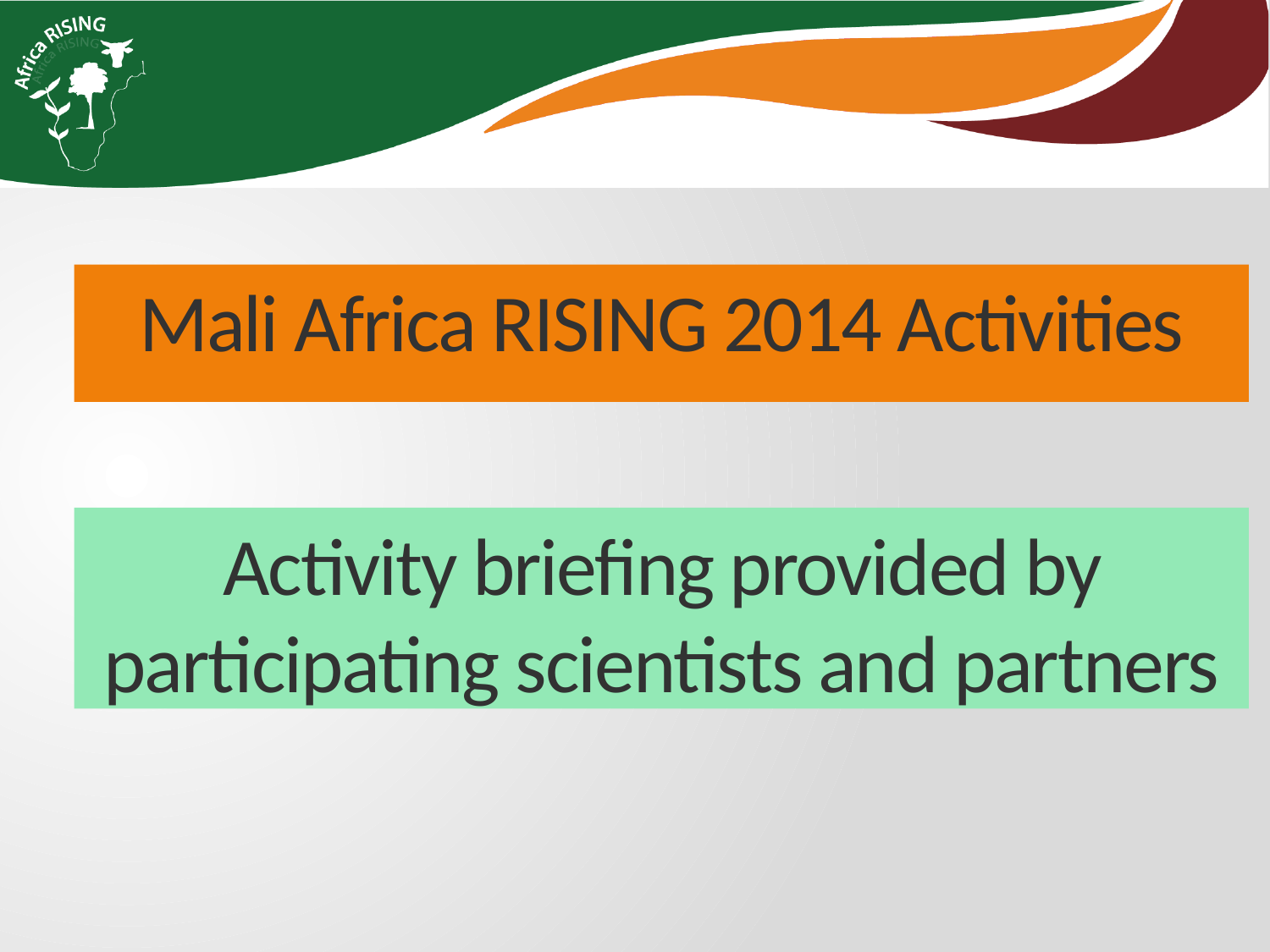

# Mali Africa RISING 2014 Activities
Activity briefing provided by participating scientists and partners